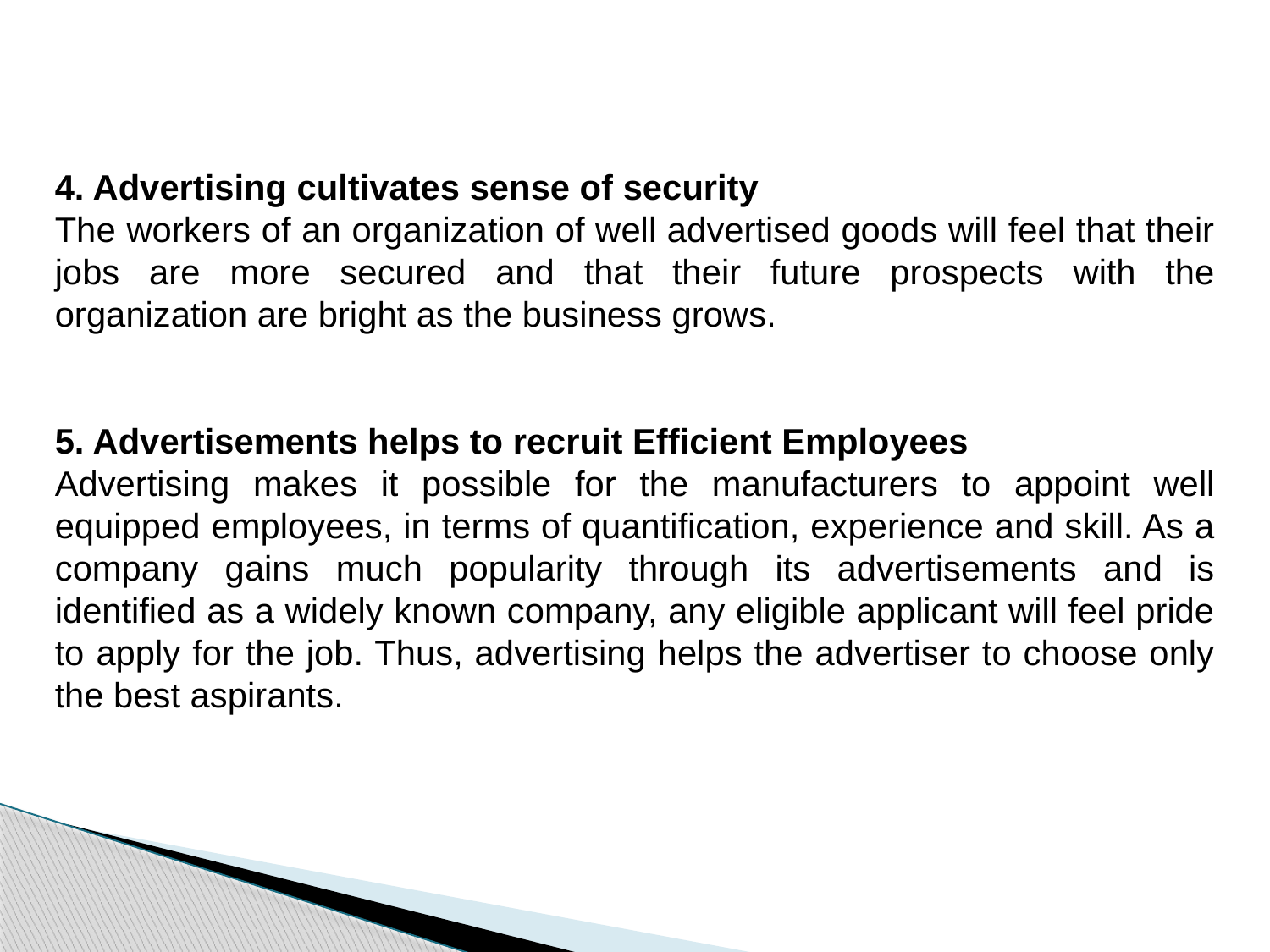

4. Advertising cultivates sense of security
The workers of an organization of well advertised goods will feel that their jobs are more secured and that their future prospects with the organization are bright as the business grows.

5. Advertisements helps to recruit Efficient Employees
Advertising makes it possible for the manufacturers to appoint well equipped employees, in terms of quantification, experience and skill. As a company gains much popularity through its advertisements and is identified as a widely known company, any eligible applicant will feel pride to apply for the job. Thus, advertising helps the advertiser to choose only the best aspirants.